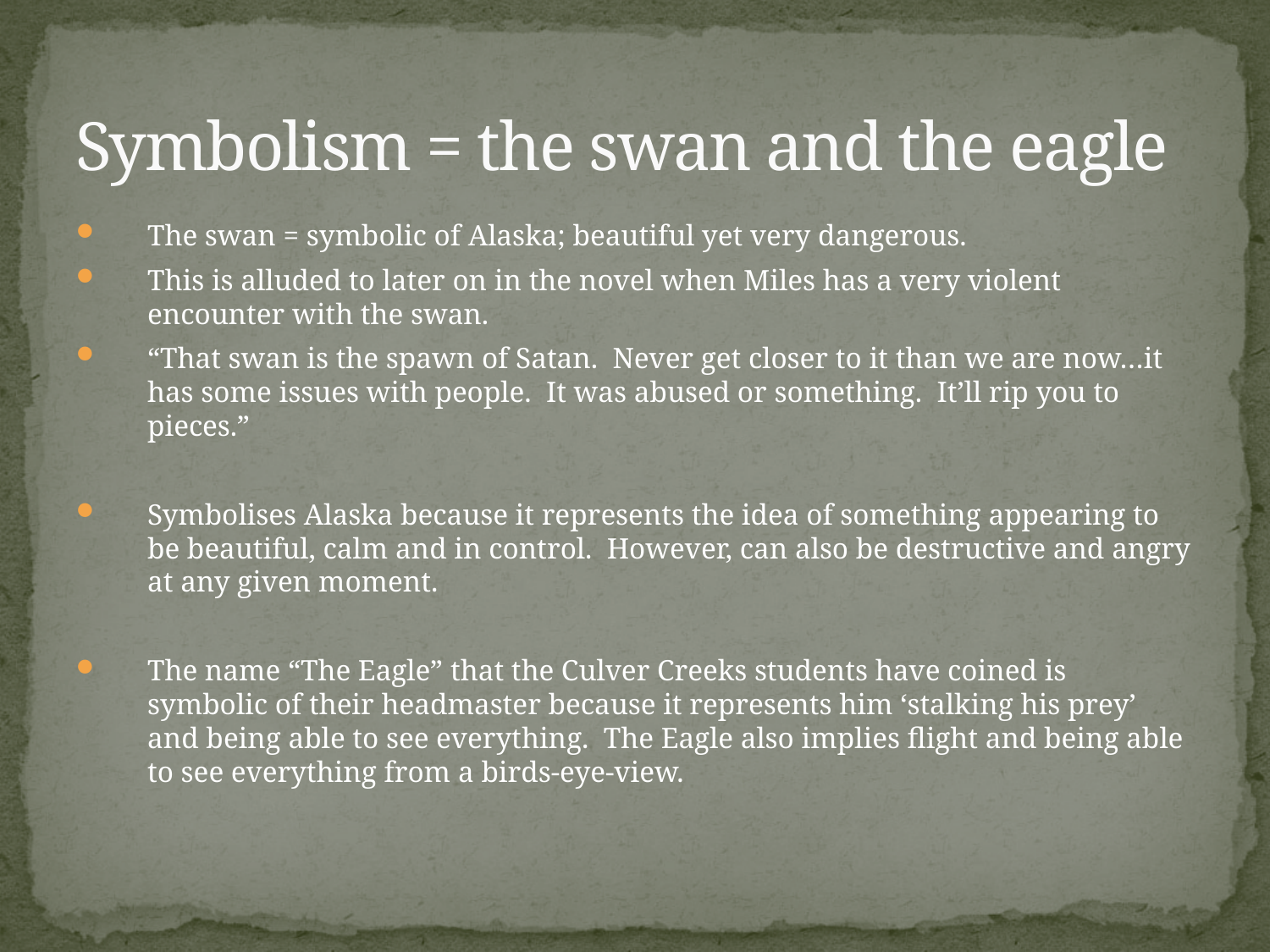

# Symbolism = the swan and the eagle
The swan = symbolic of Alaska; beautiful yet very dangerous.
This is alluded to later on in the novel when Miles has a very violent encounter with the swan.
“That swan is the spawn of Satan.  Never get closer to it than we are now…it has some issues with people.  It was abused or something.  It’ll rip you to pieces.”

Symbolises Alaska because it represents the idea of something appearing to be beautiful, calm and in control.  However, can also be destructive and angry at any given moment.

The name “The Eagle” that the Culver Creeks students have coined is symbolic of their headmaster because it represents him ‘stalking his prey’ and being able to see everything.  The Eagle also implies flight and being able to see everything from a birds-eye-view.